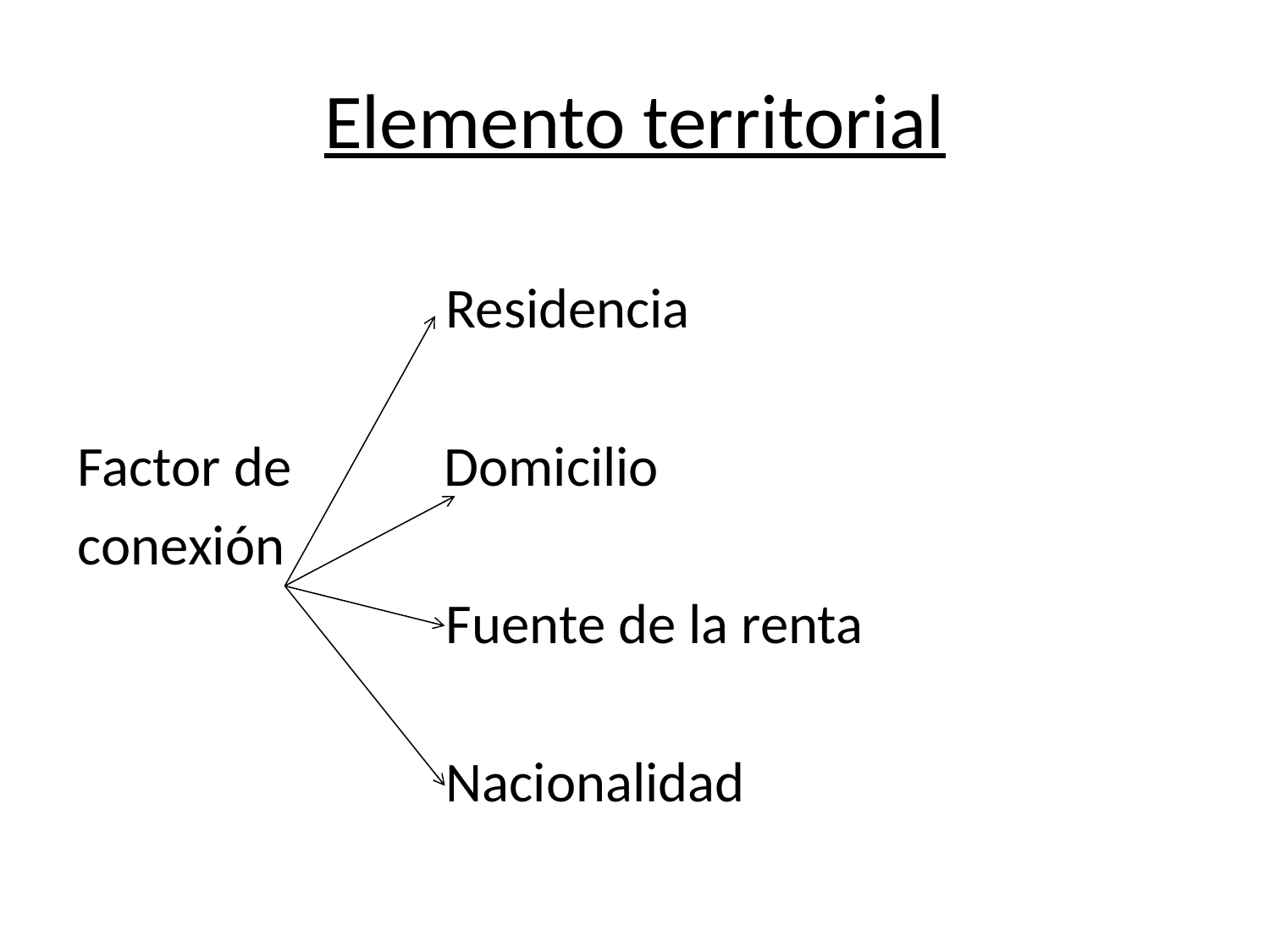

# Elemento territorial

                             Residencia

Factor de            Domicilio
conexión
                             Fuente de la renta

                             Nacionalidad